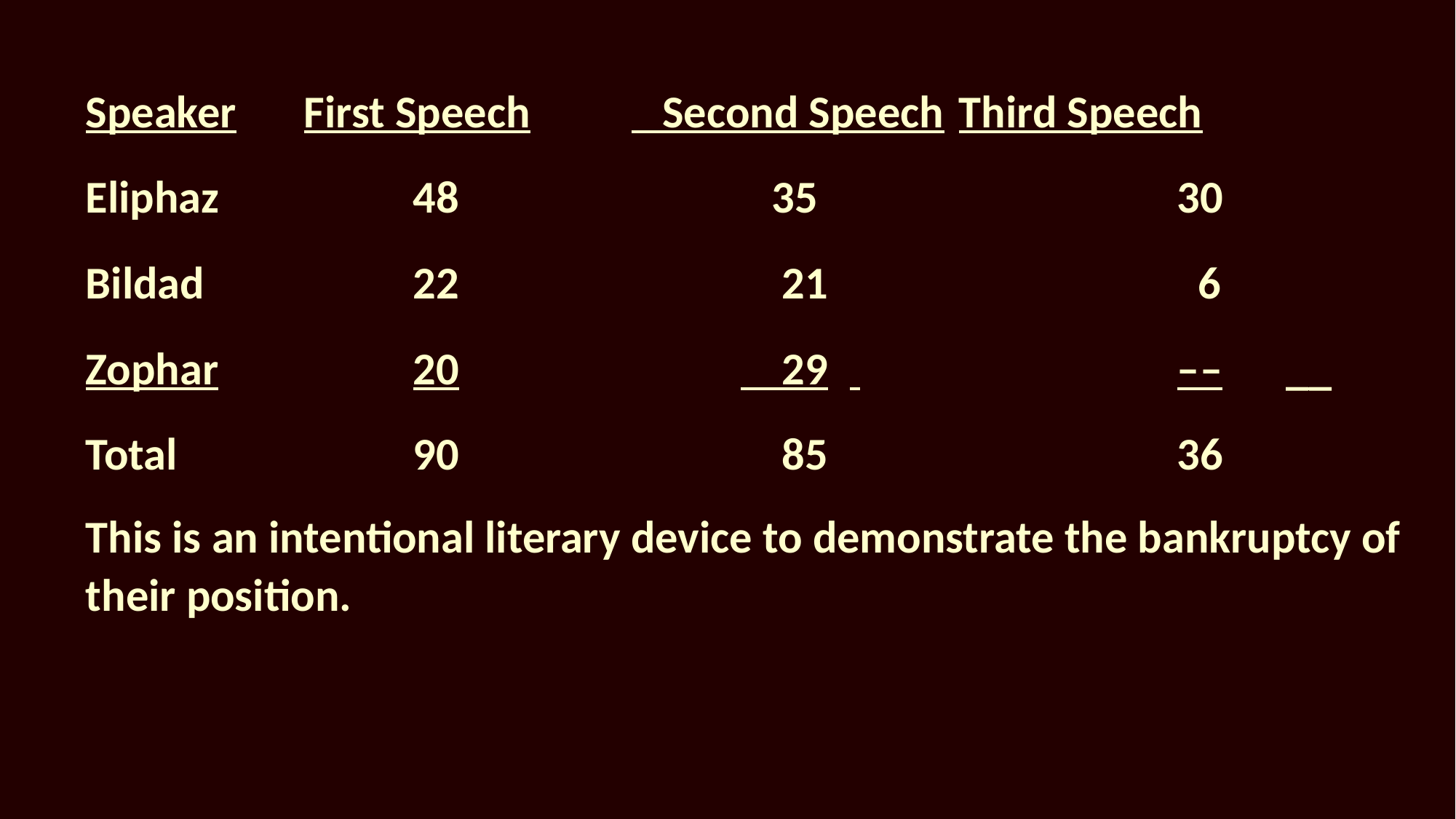

Speaker	First Speech	   Second Speech	Third Speech
Eliphaz		48			   35				30
Bildad		22			    21	 			  6
Zophar		20			    29	 			––	__
Total			90			    85				36
This is an intentional literary device to demonstrate the bankruptcy of their position.